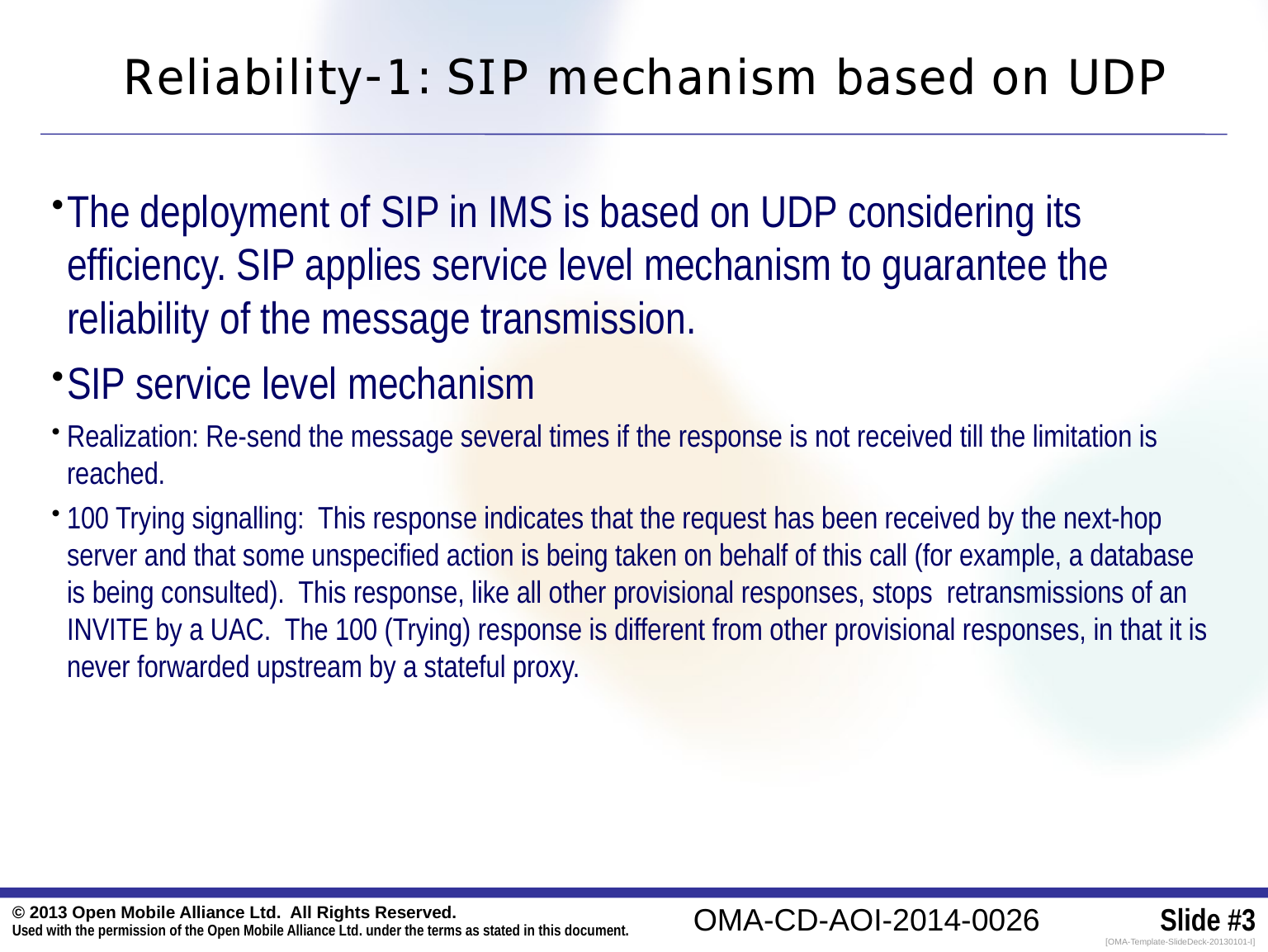

# Reliability-1: SIP mechanism based on UDP
The deployment of SIP in IMS is based on UDP considering its efficiency. SIP applies service level mechanism to guarantee the reliability of the message transmission.
SIP service level mechanism
Realization: Re-send the message several times if the response is not received till the limitation is reached.
100 Trying signalling:  This response indicates that the request has been received by the next-hop server and that some unspecified action is being taken on behalf of this call (for example, a database is being consulted).  This response, like all other provisional responses, stops  retransmissions of an INVITE by a UAC.  The 100 (Trying) response is different from other provisional responses, in that it is never forwarded upstream by a stateful proxy.